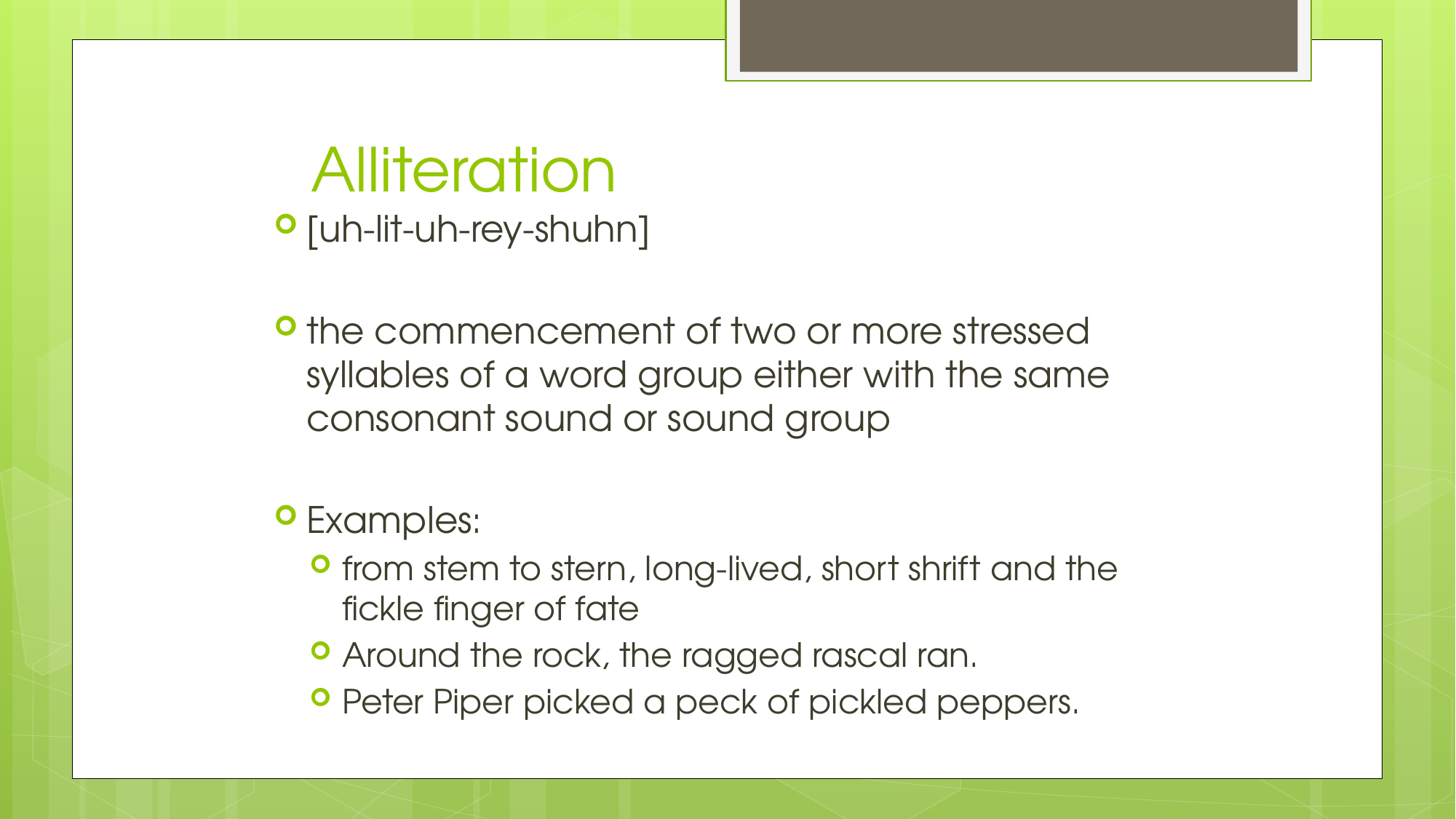

# Alliteration
[uh-lit-uh-rey-shuhn]

the commencement of two or more stressed syllables of a word group either with the same consonant sound or sound group

Examples:
from stem to stern, long-lived, short shrift and the fickle finger of fate
Around the rock, the ragged rascal ran.
Peter Piper picked a peck of pickled peppers.